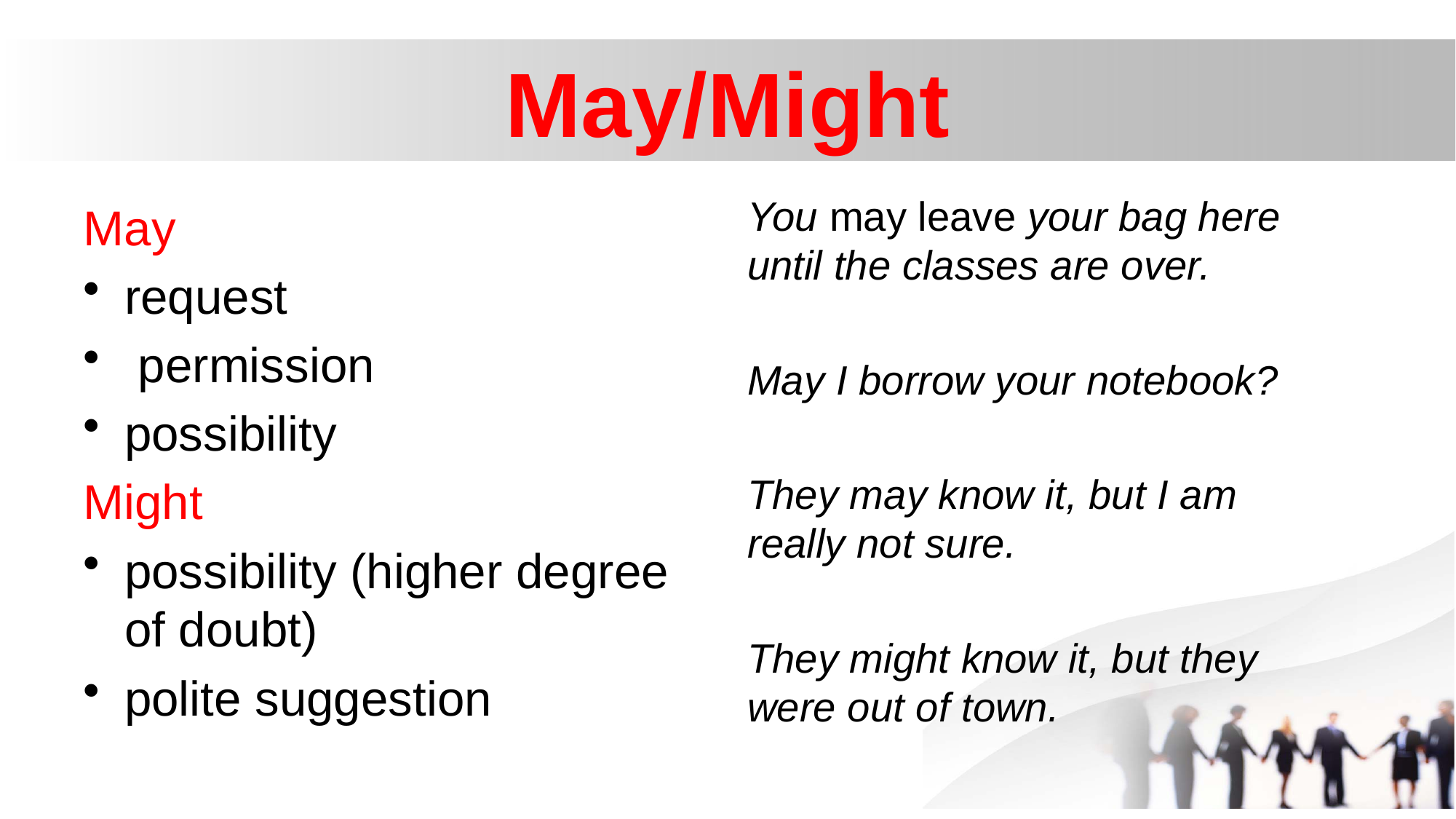

# May/Might
You may leave your bag here until the classes are over.

May I borrow your notebook?

They may know it, but I am really not sure.

They might know it, but they were out of town.

May
request
 permission
possibility
Might
possibility (higher degree of doubt)
polite suggestion